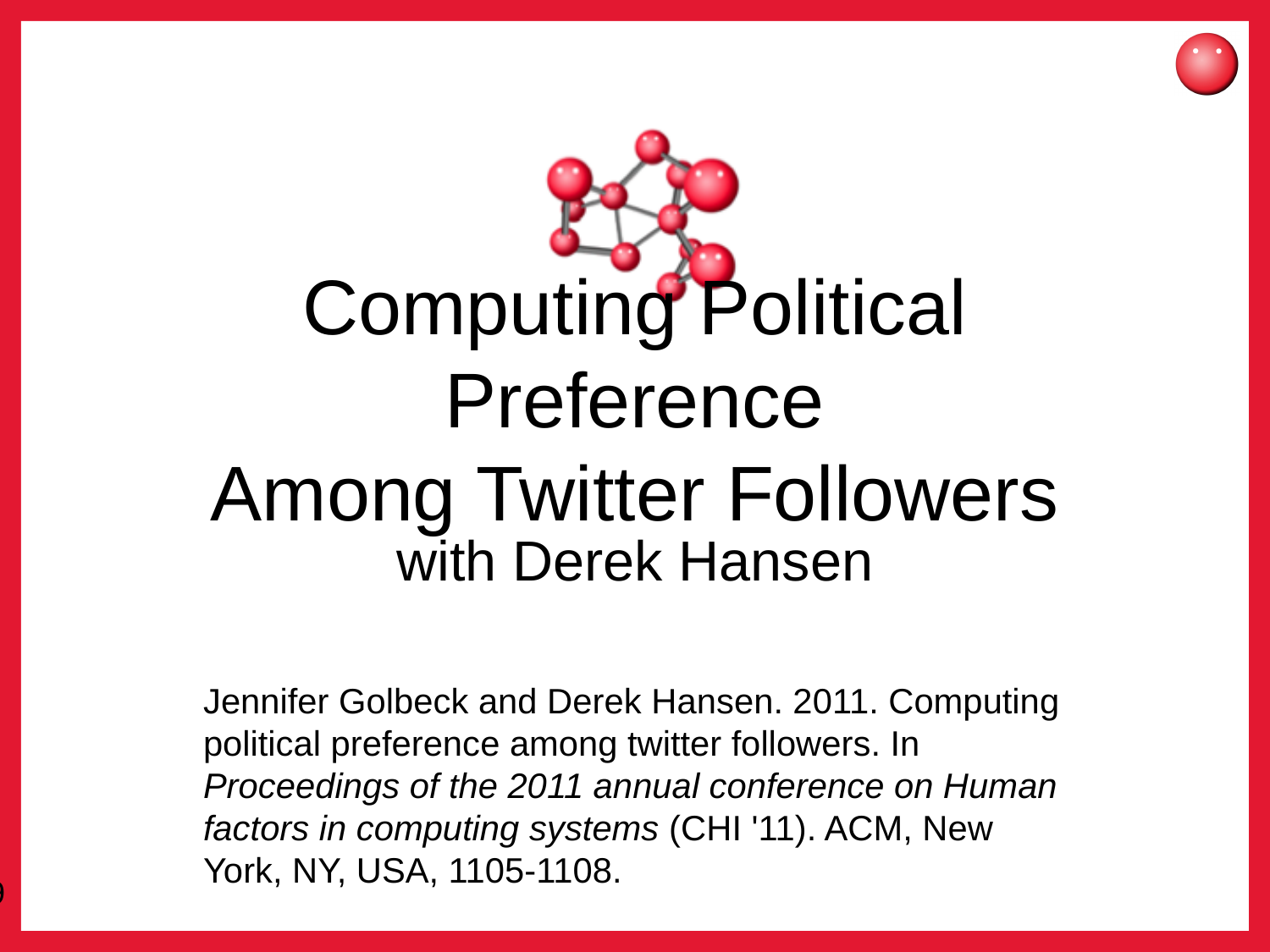

# Computing Political Preference Among Twitter Followers
with Derek Hansen

Jennifer Golbeck and Derek Hansen. 2011. Computing political preference among twitter followers. In Proceedings of the 2011 annual conference on Human factors in computing systems (CHI '11). ACM, New York, NY, USA, 1105-1108.